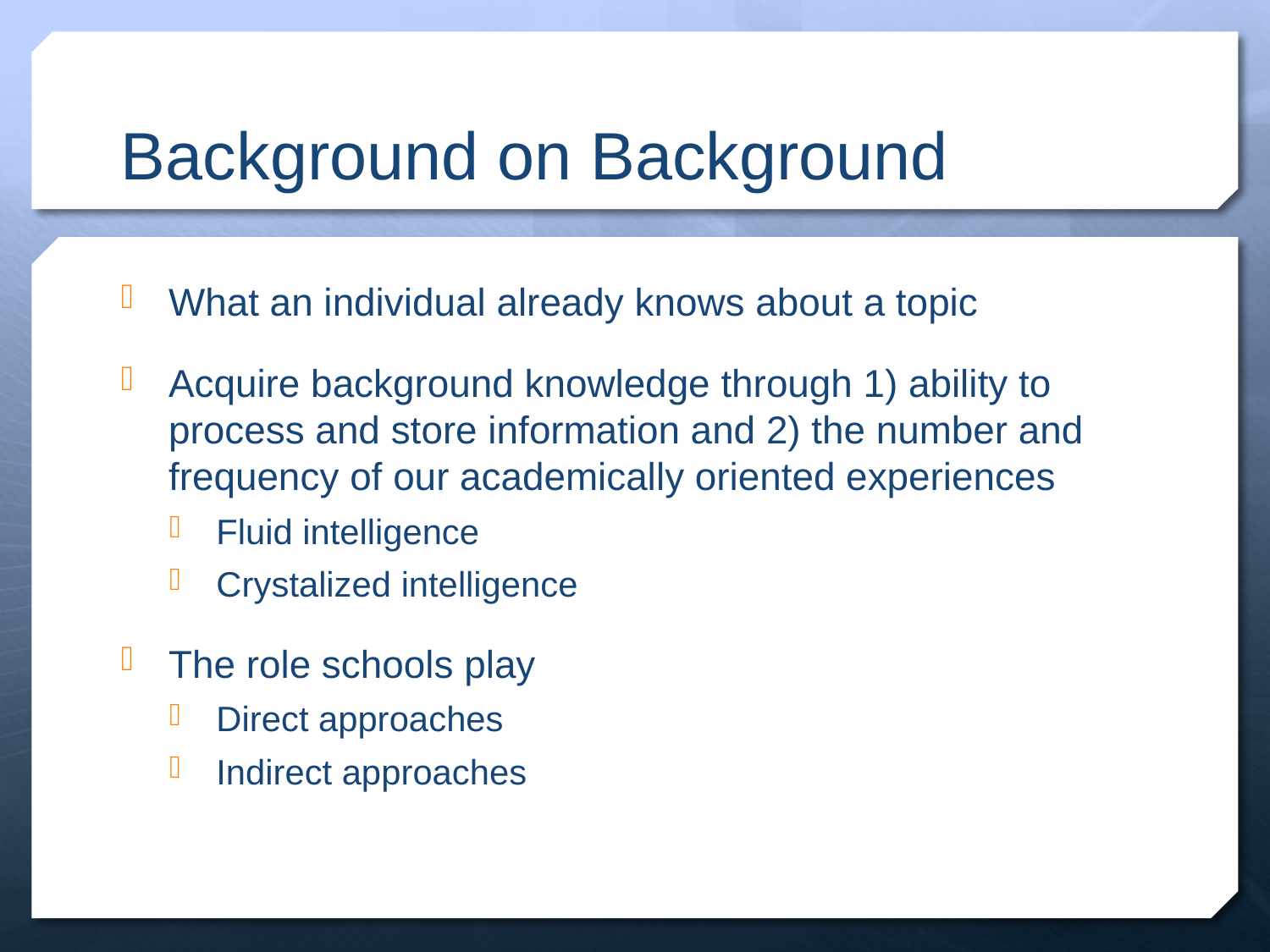

# Background on Background
What an individual already knows about a topic
Acquire background knowledge through 1) ability to process and store information and 2) the number and frequency of our academically oriented experiences
Fluid intelligence
Crystalized intelligence
The role schools play
Direct approaches
Indirect approaches